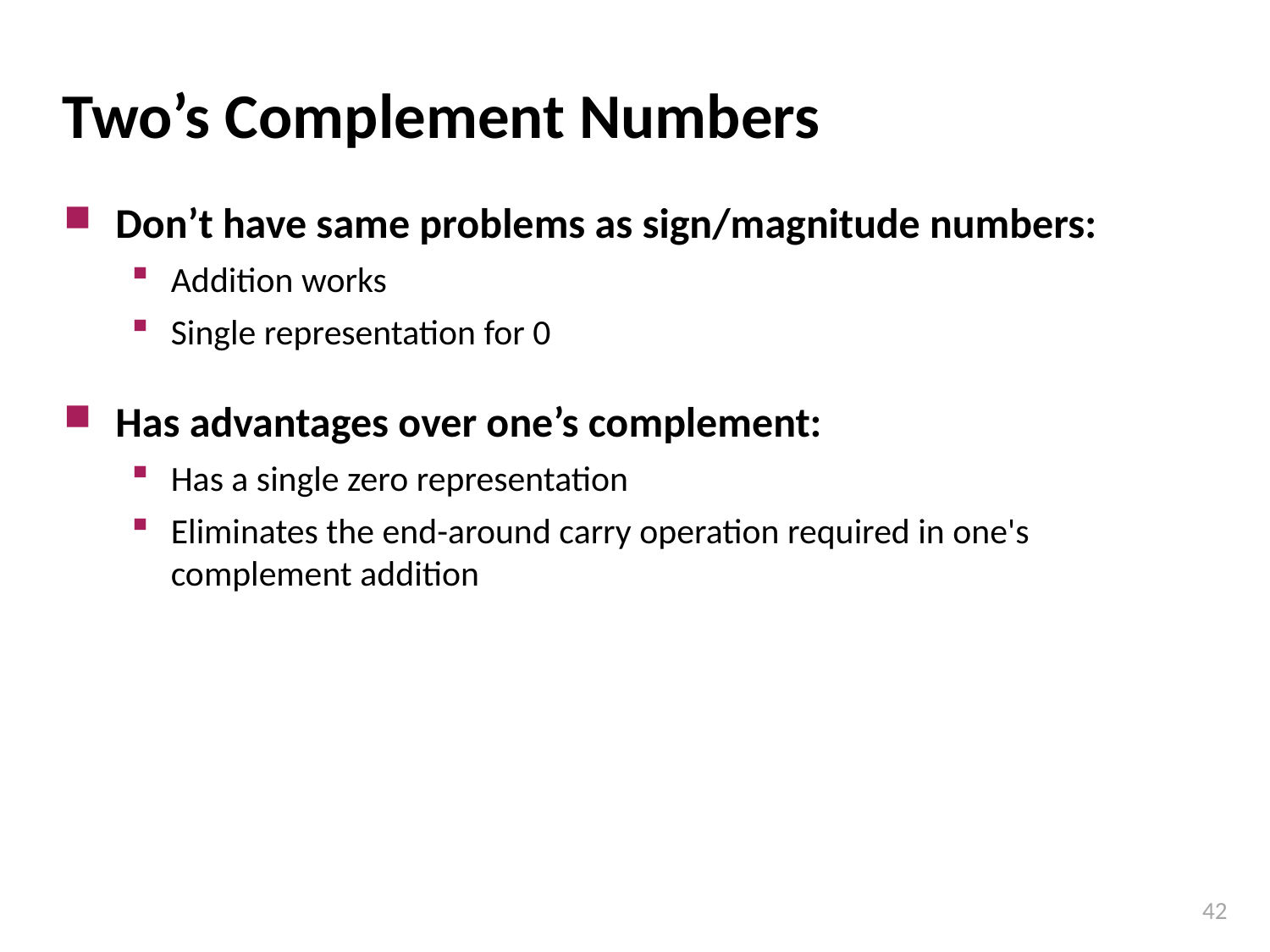

# Two’s Complement Numbers

Don’t have same problems as sign/magnitude numbers:
Addition works
Single representation for 0
Has advantages over one’s complement:
Has a single zero representation
Eliminates the end-around carry operation required in one's complement addition